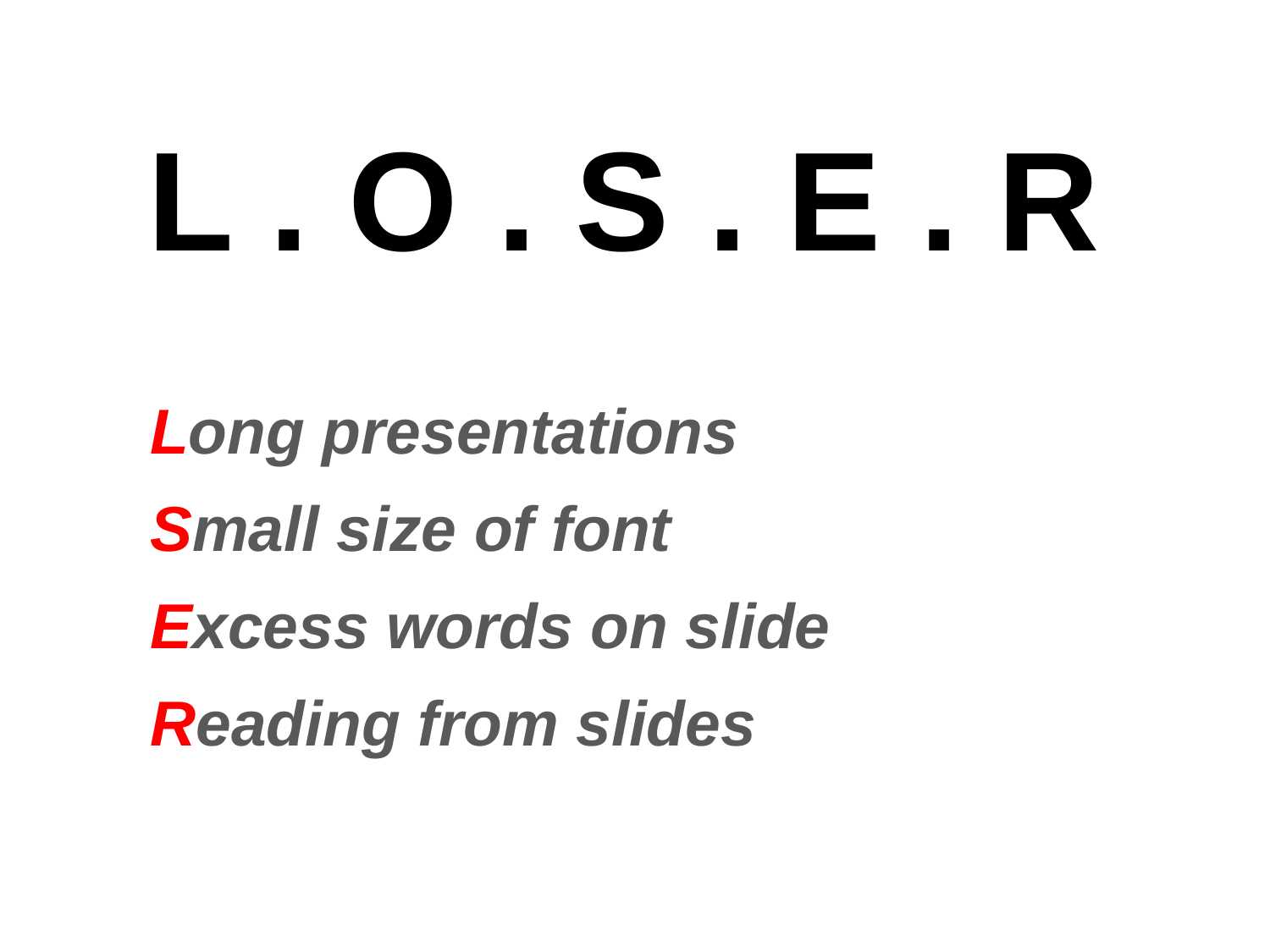

# L . O . S . E . R
Long presentations
Small size of font
Excess words on slide
Reading from slides